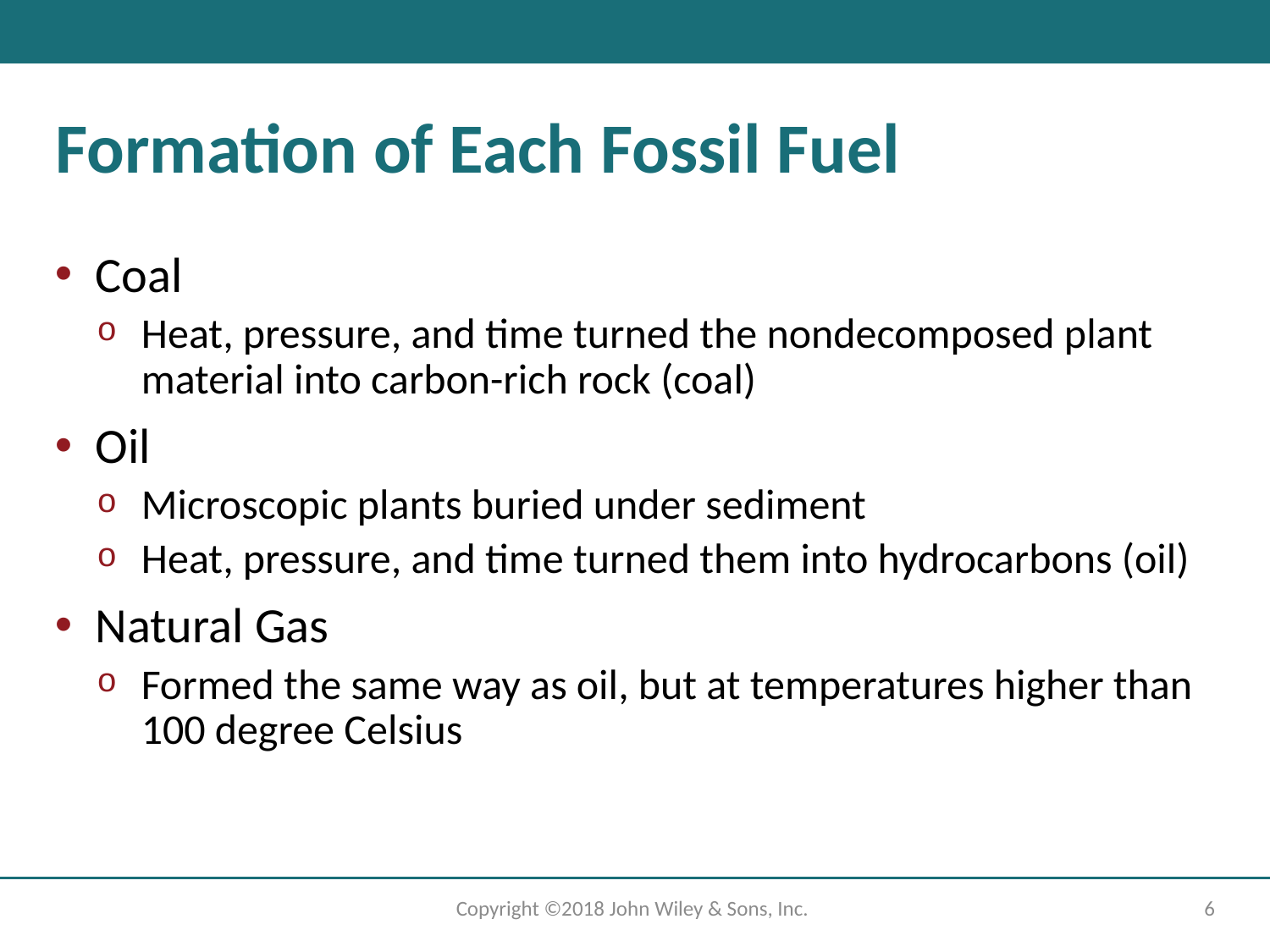

# Formation of Each Fossil Fuel
Coal
Heat, pressure, and time turned the nondecomposed plant material into carbon-rich rock (coal)
Oil
Microscopic plants buried under sediment
Heat, pressure, and time turned them into hydrocarbons (oil)
Natural Gas
Formed the same way as oil, but at temperatures higher than 100 degree Celsius
Copyright ©2018 John Wiley & Sons, Inc.
6